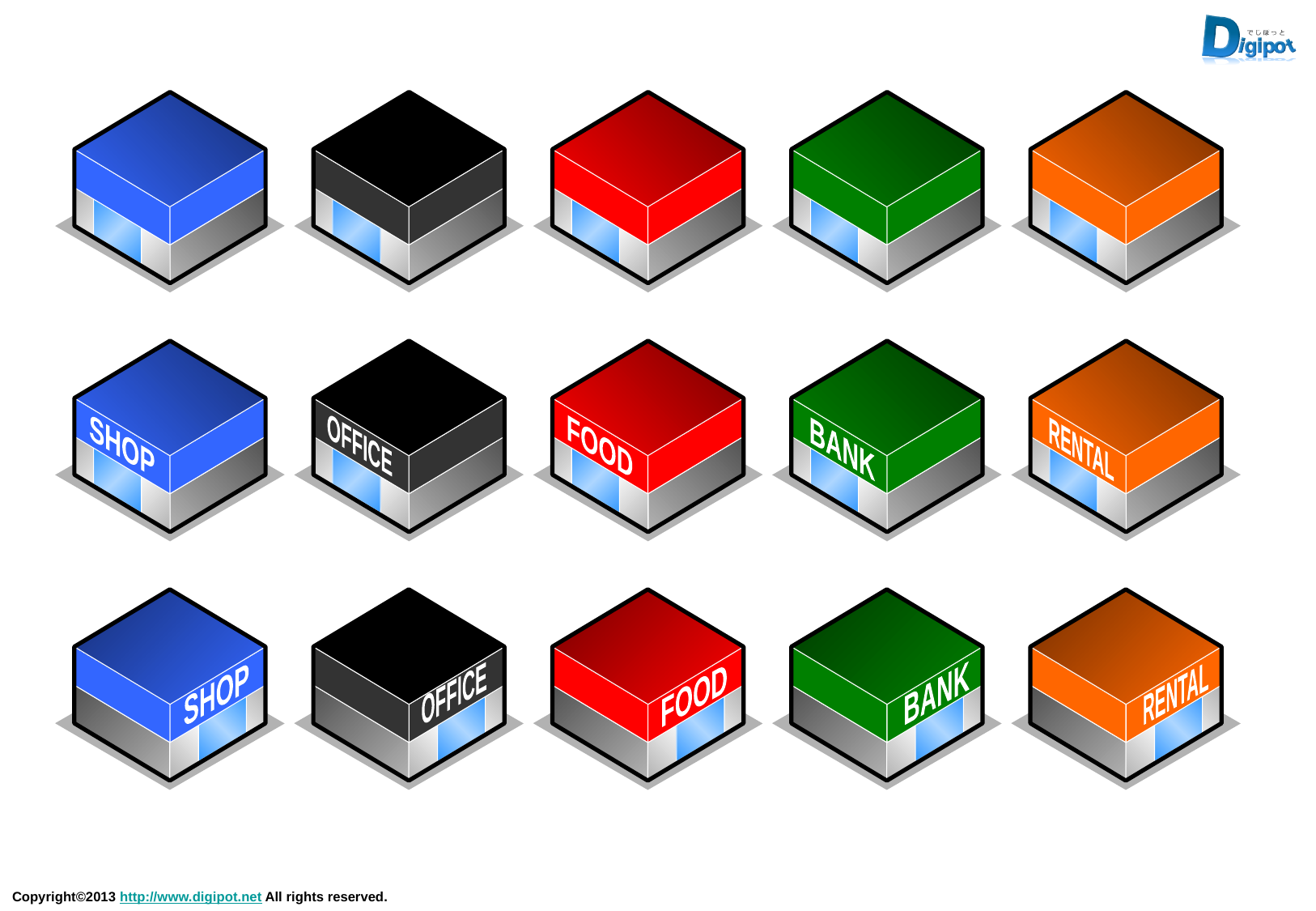

SHOP

OFFICE

FOOD

BANK

RENTAL

SHOP

OFFICE

FOOD

BANK

RENTAL